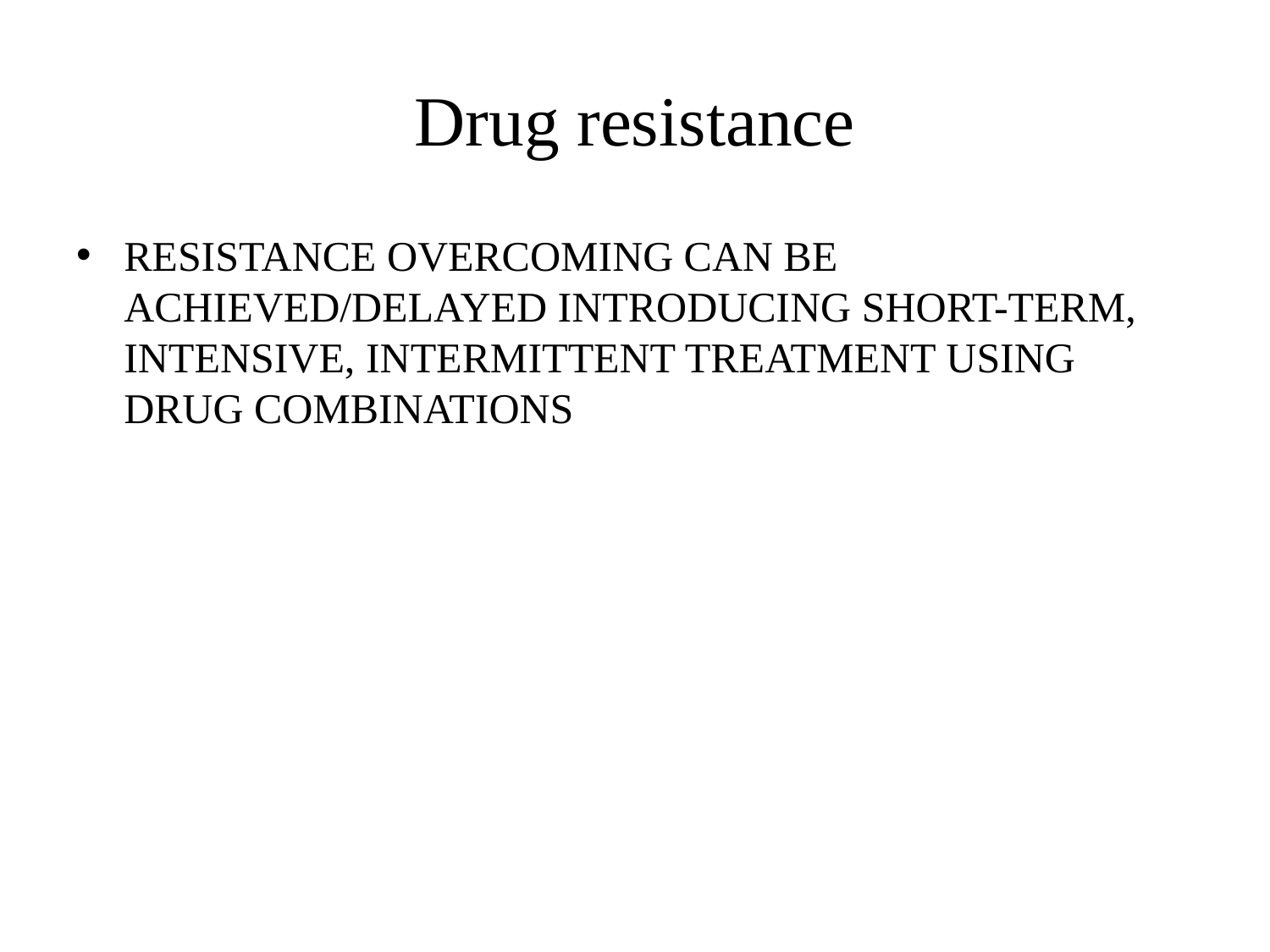

# Drug resistance
RESISTANCE OVERCOMING CAN BE ACHIEVED/DELAYED INTRODUCING SHORT-TERM, INTENSIVE, INTERMITTENT TREATMENT USING DRUG COMBINATIONS